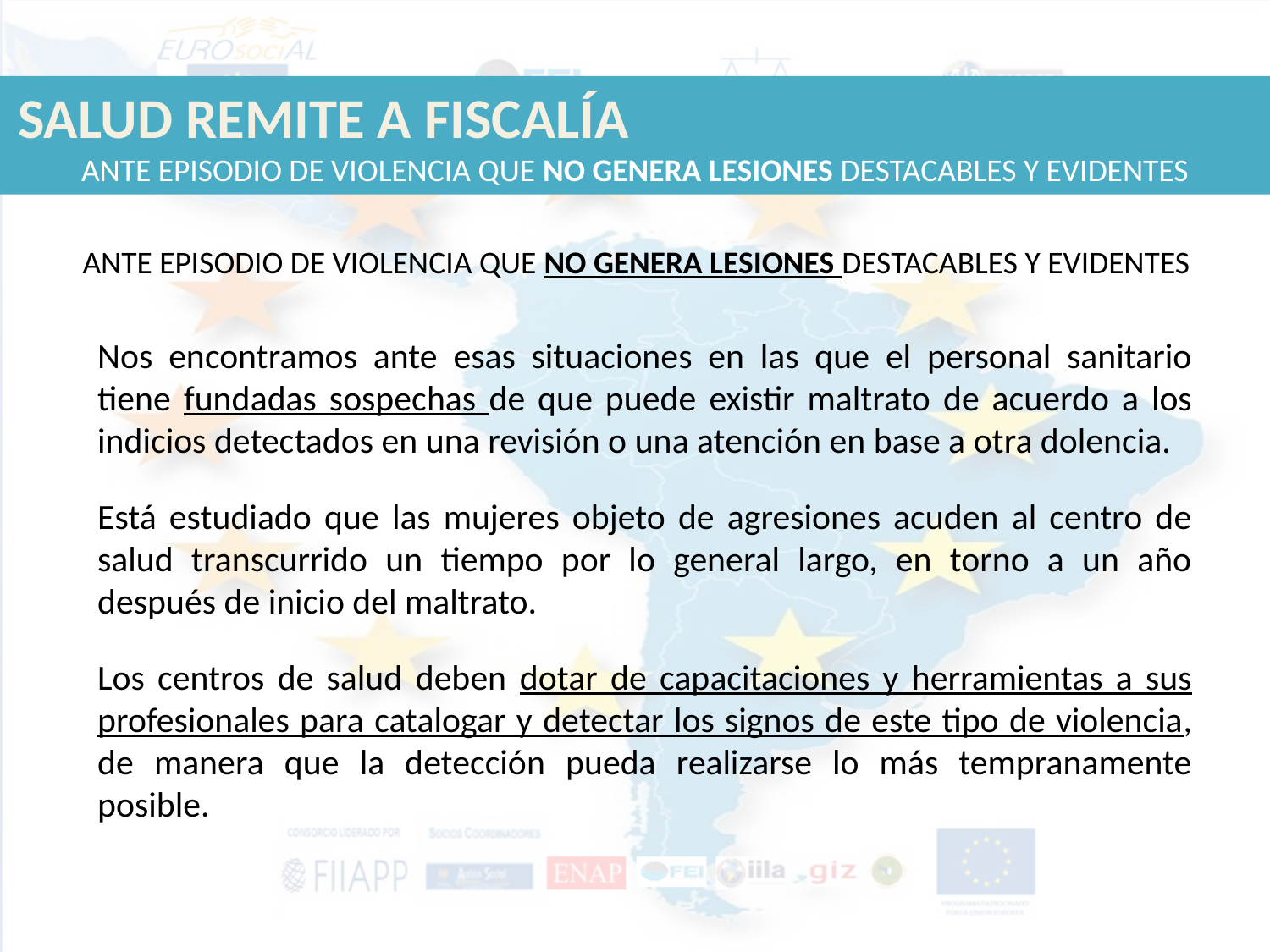

SALUD REMITE A FISCALÍA                                                  ANTE EPISODIO DE VIOLENCIA QUE NO GENERA LESIONES DESTACABLES Y EVIDENTES
ANTE EPISODIO DE VIOLENCIA QUE NO GENERA LESIONES DESTACABLES Y EVIDENTES
Nos encontramos ante esas situaciones en las que el personal sanitario tiene fundadas sospechas de que puede existir maltrato de acuerdo a los indicios detectados en una revisión o una atención en base a otra dolencia.

Está estudiado que las mujeres objeto de agresiones acuden al centro de salud transcurrido un tiempo por lo general largo, en torno a un año después de inicio del maltrato.

Los centros de salud deben dotar de capacitaciones y herramientas a sus profesionales para catalogar y detectar los signos de este tipo de violencia, de manera que la detección pueda realizarse lo más tempranamente posible.